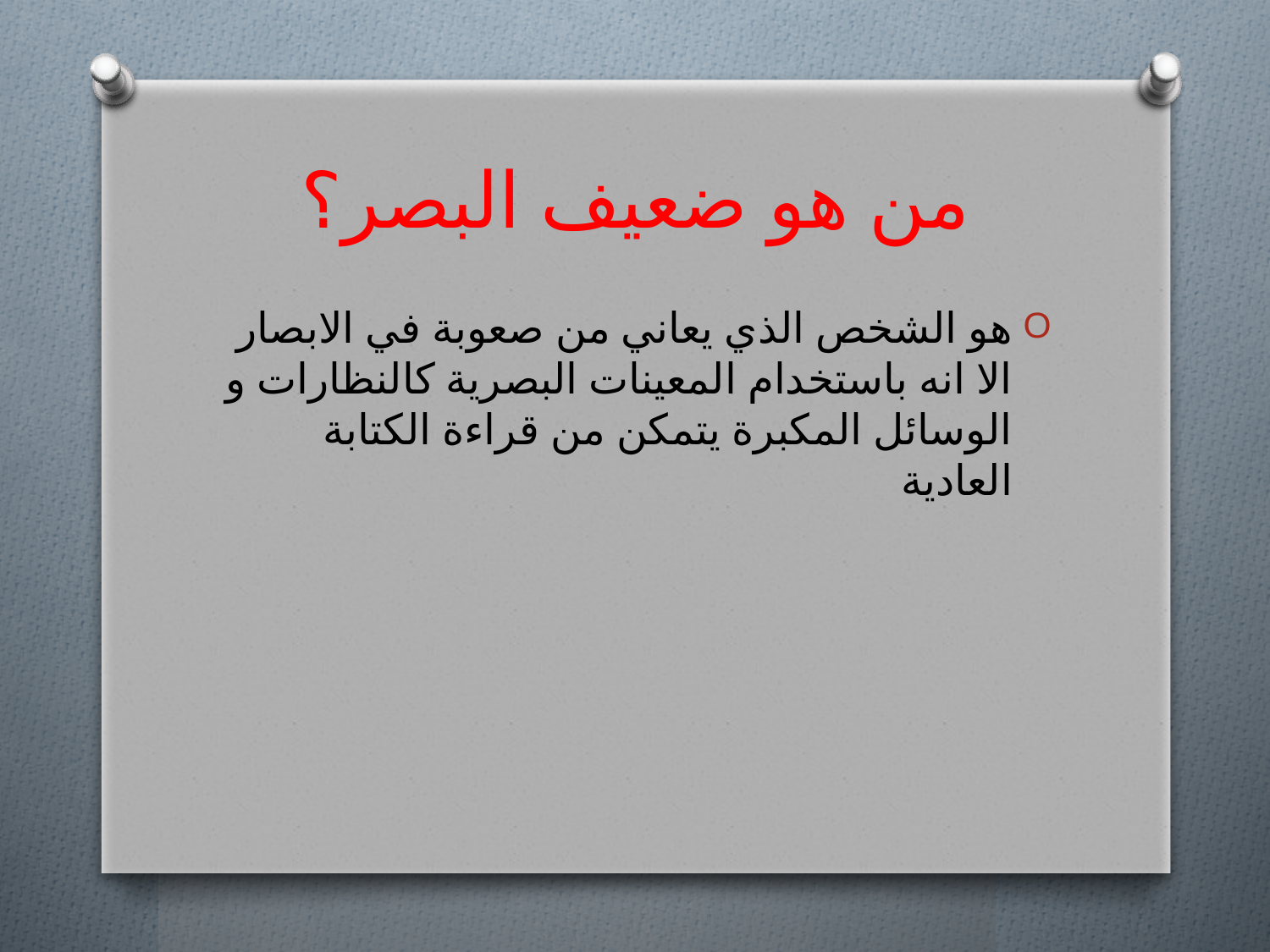

# من هو ضعيف البصر؟
هو الشخص الذي يعاني من صعوبة في الابصار الا انه باستخدام المعينات البصرية كالنظارات و الوسائل المكبرة يتمكن من قراءة الكتابة العادية